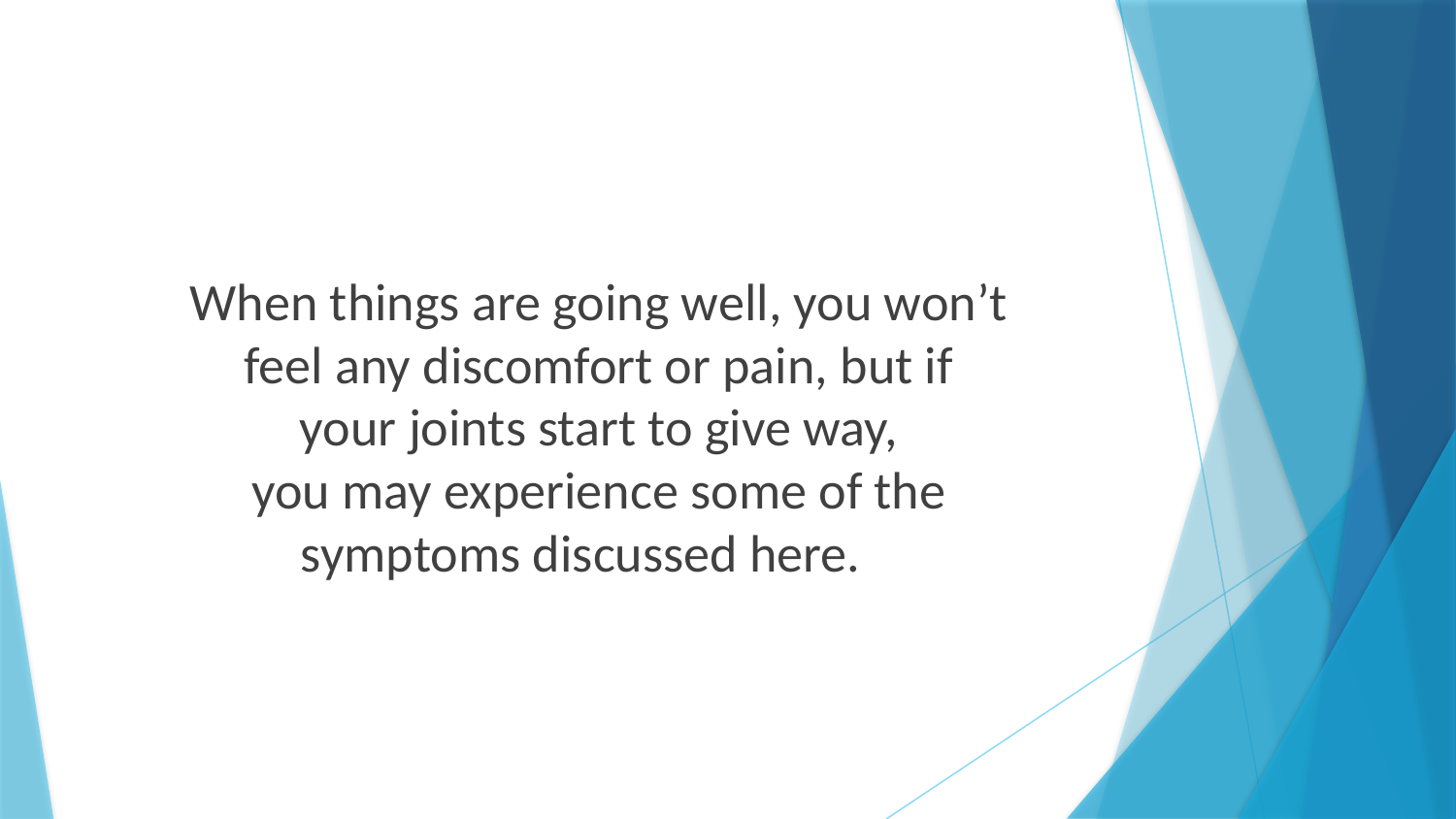

When things are going well, you won’t
feel any discomfort or pain, but if
your joints start to give way,
you may experience some of the
symptoms discussed here.